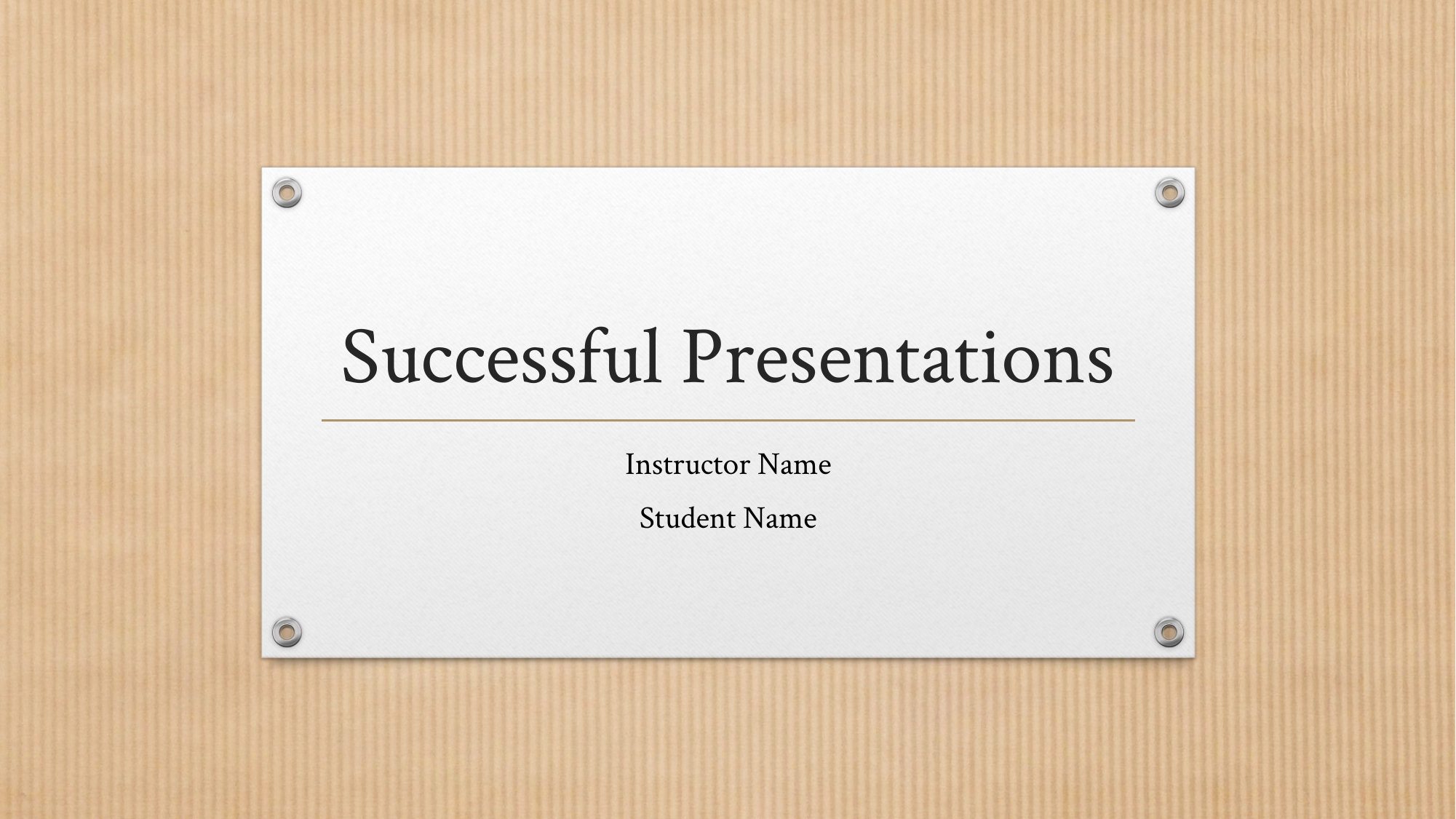

# Successful Presentations
Instructor Name
Student Name